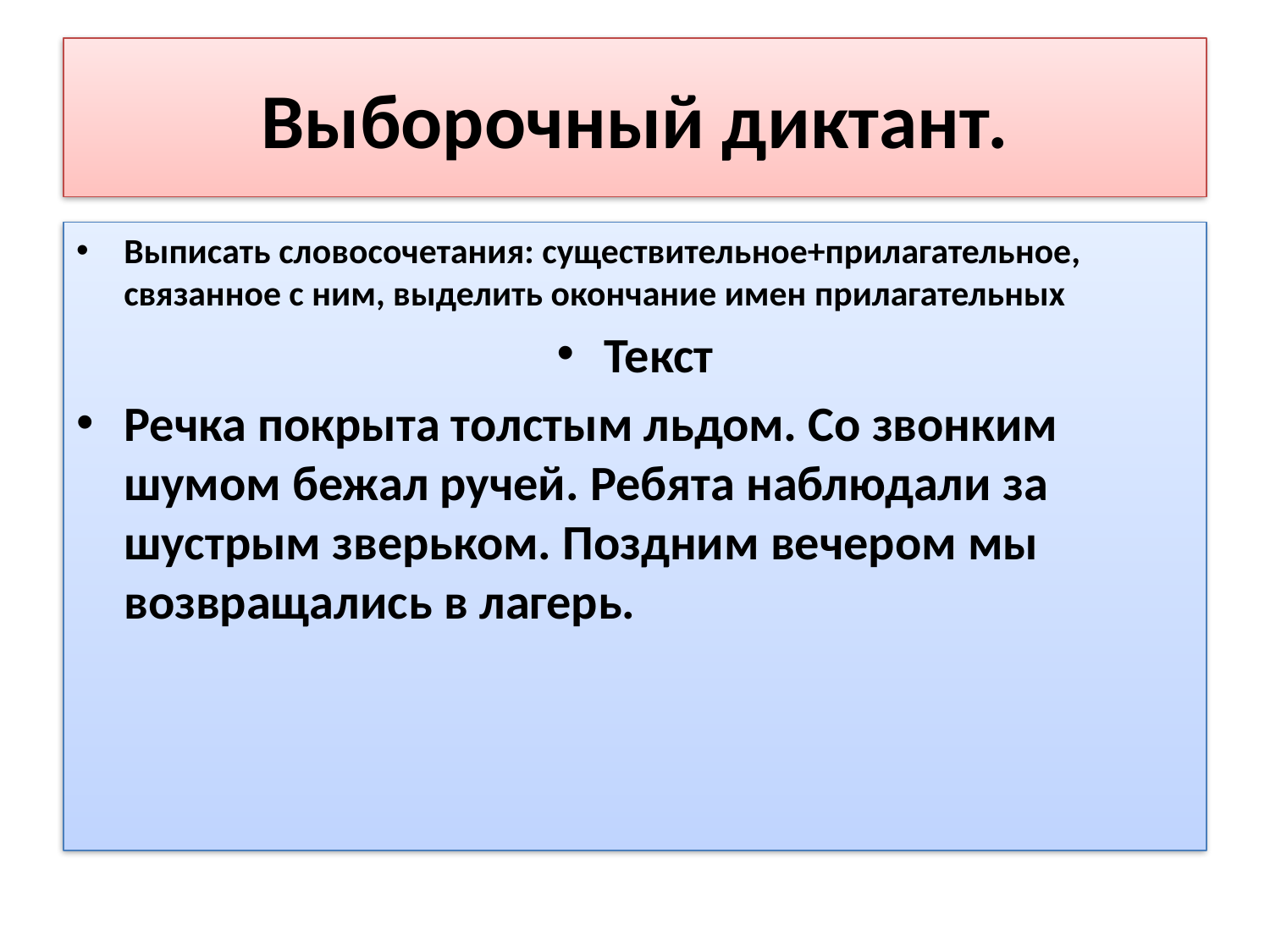

# Выборочный диктант.
Выписать словосочетания: существительное+прилагательное, связанное с ним, выделить окончание имен прилагательных
Текст
Речка покрыта толстым льдом. Со звонким шумом бежал ручей. Ребята наблюдали за шустрым зверьком. Поздним вечером мы возвращались в лагерь.